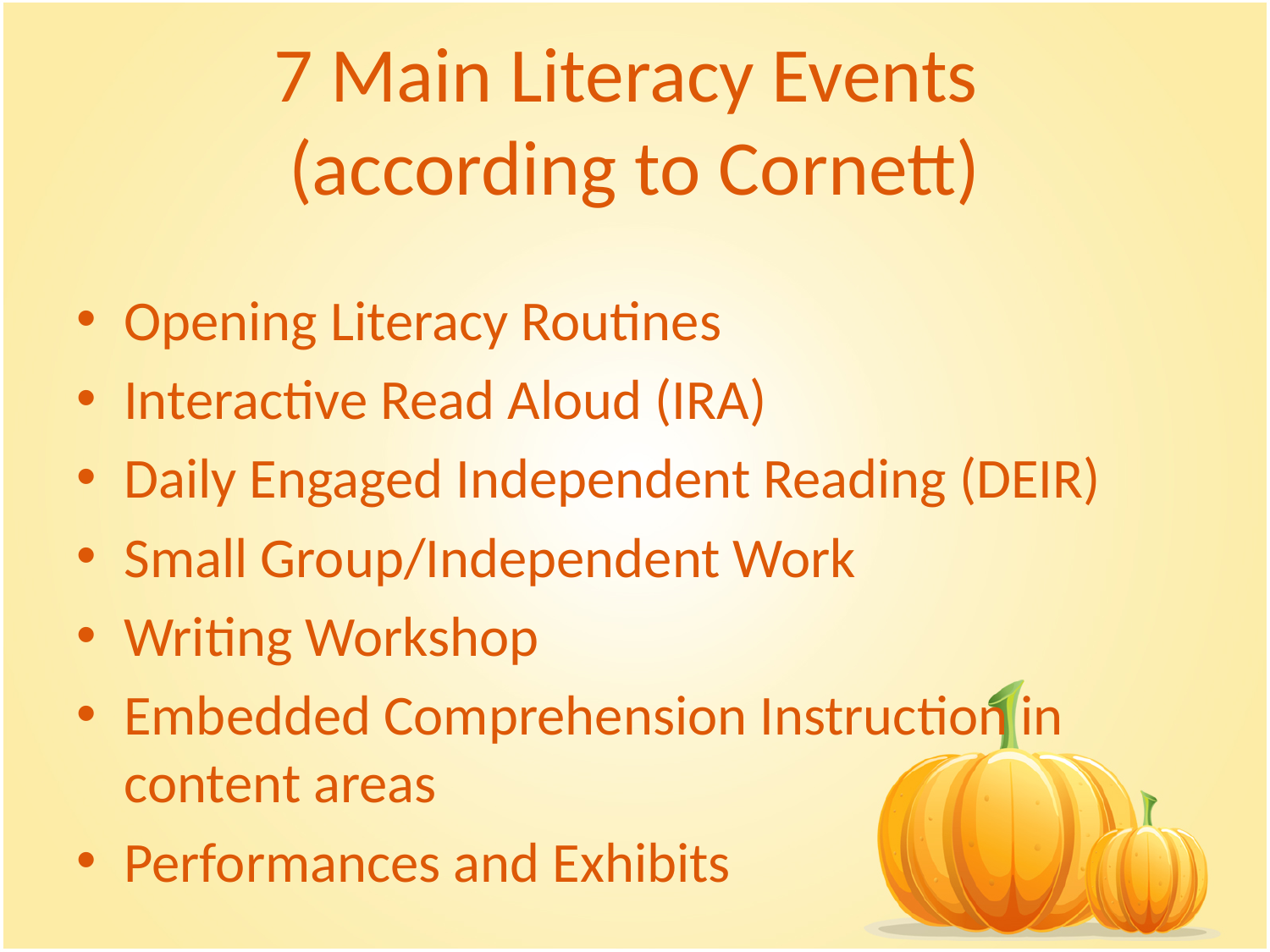

# 7 Main Literacy Events (according to Cornett)
Opening Literacy Routines
Interactive Read Aloud (IRA)
Daily Engaged Independent Reading (DEIR)
Small Group/Independent Work
Writing Workshop
Embedded Comprehension Instruction in content areas
Performances and Exhibits